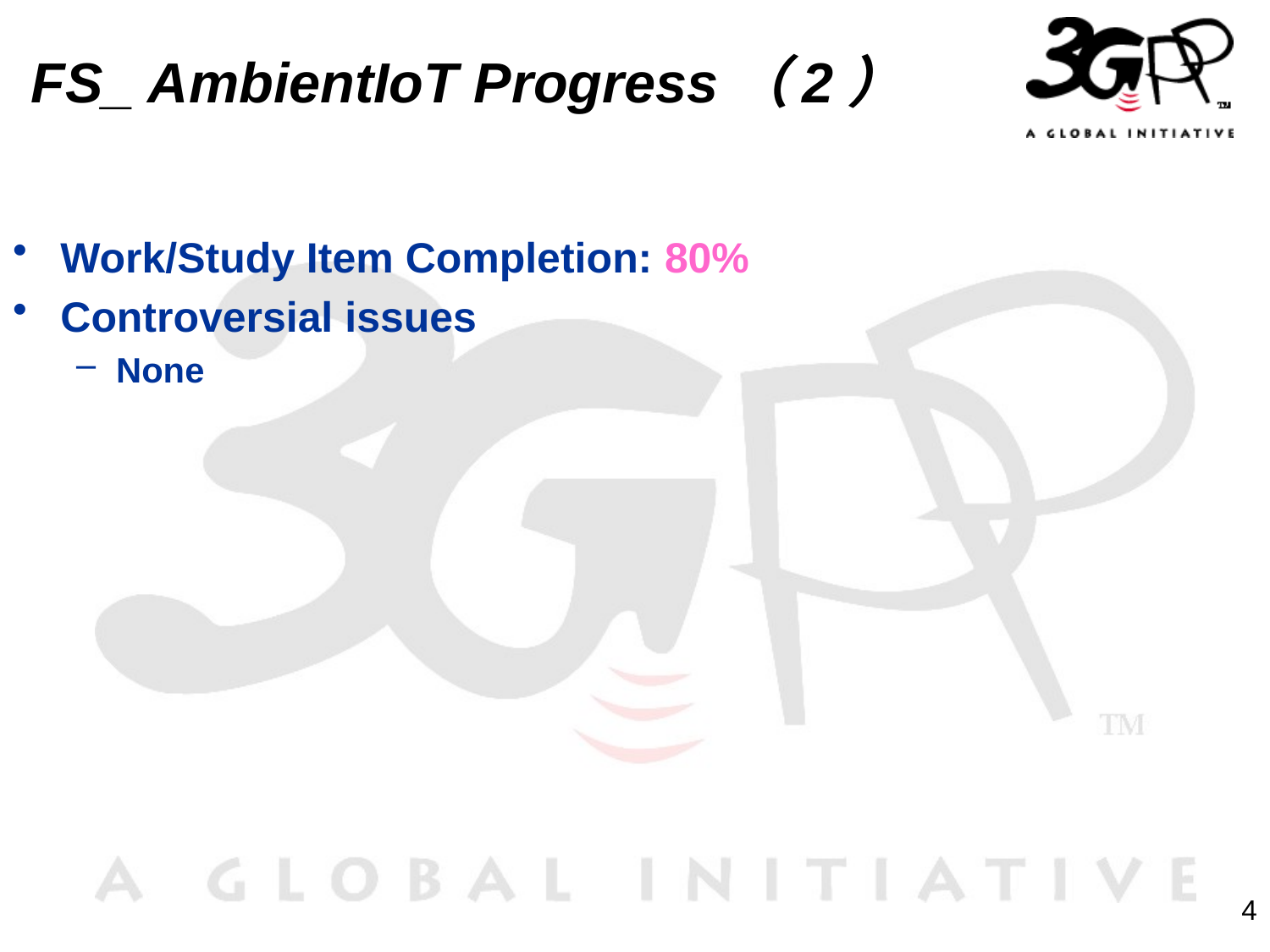

# FS_ AmbientIoT Progress（2）

Work/Study Item Completion: 80%
Controversial issues
None

4